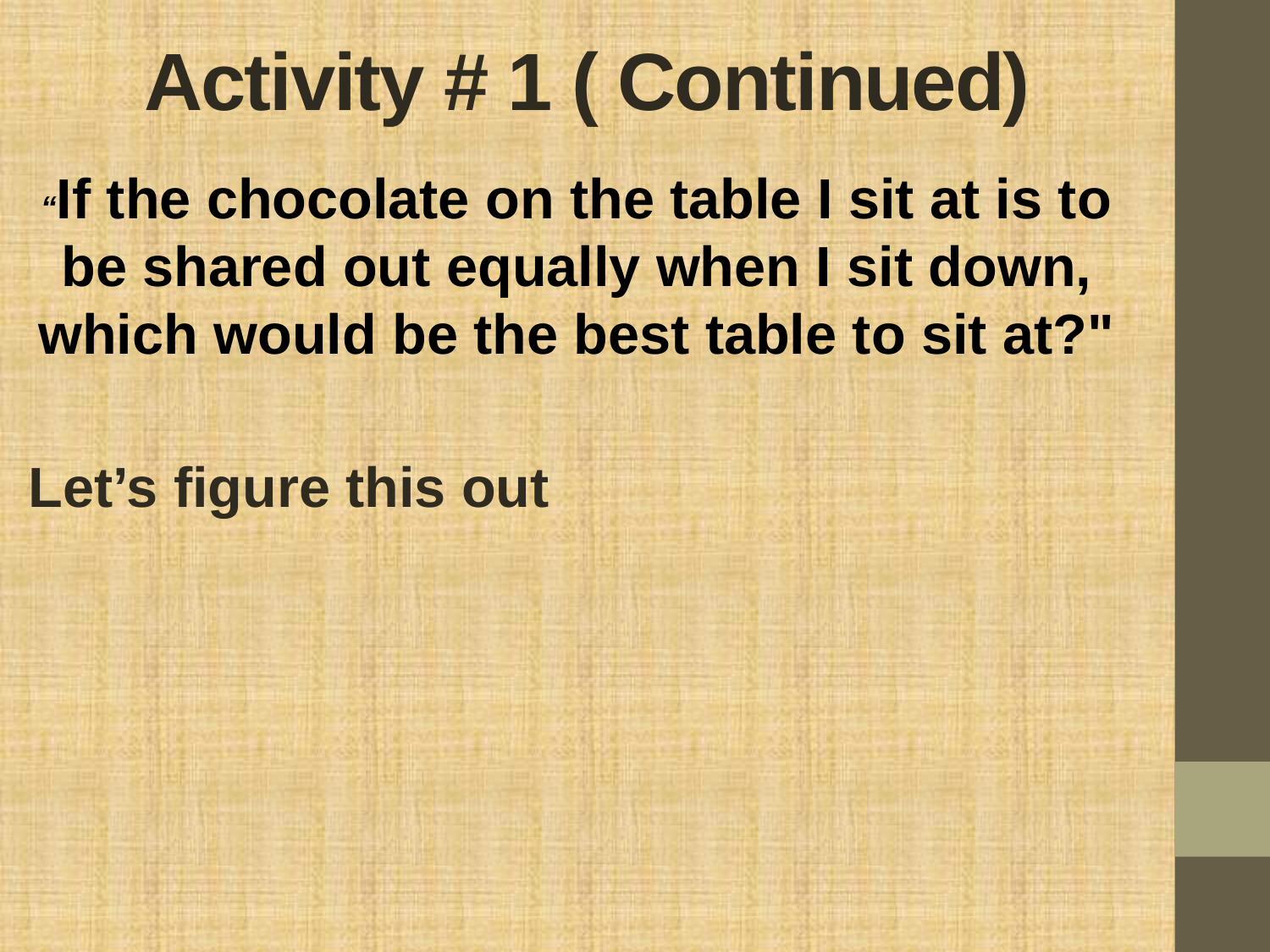

# Activity # 1 ( Continued)

Let’s figure this out
“If the chocolate on the table I sit at is to be shared out equally when I sit down, which would be the best table to sit at?"